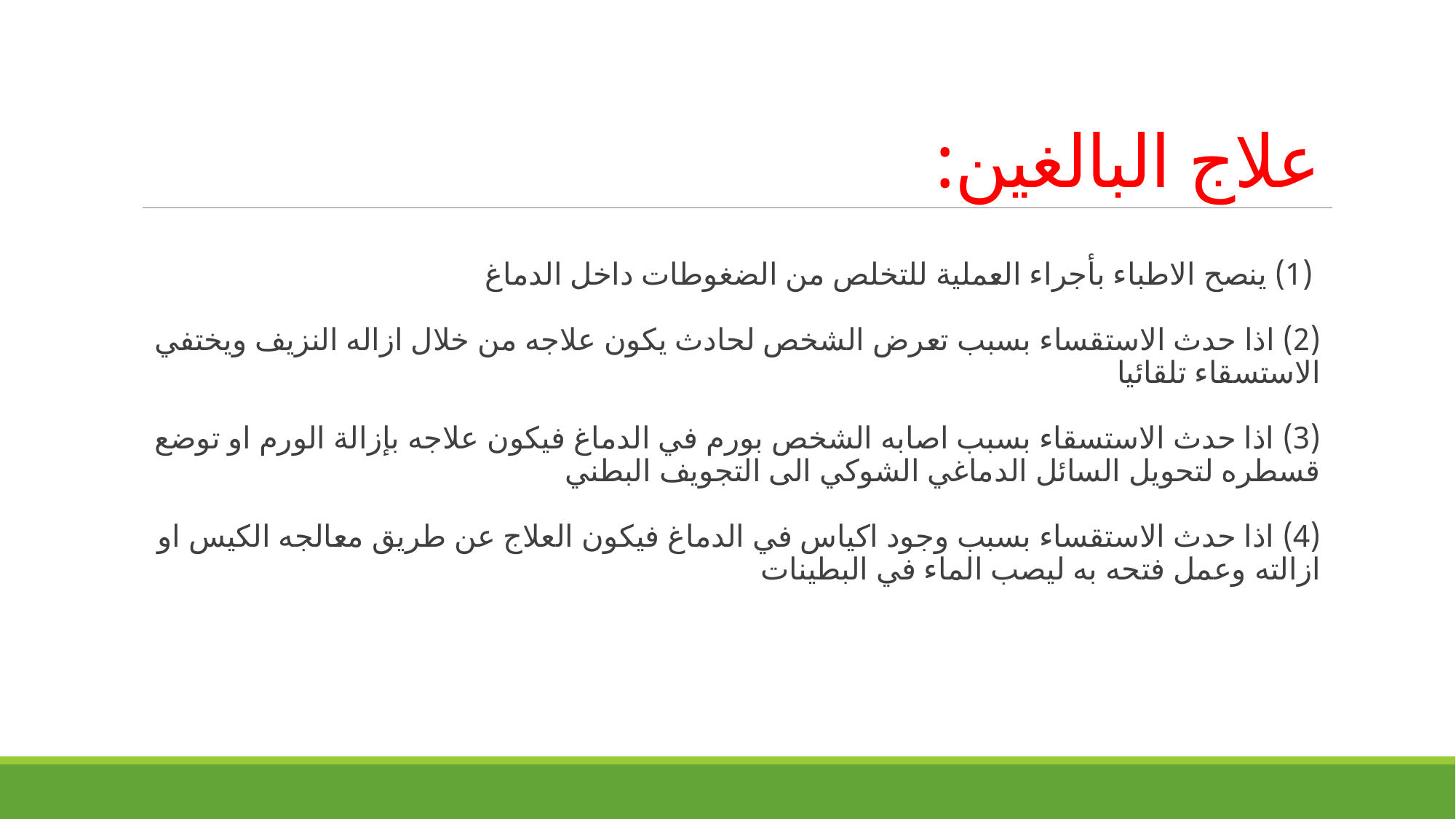

# علاج البالغين:
 (1) ينصح الاطباء بأجراء العملية للتخلص من الضغوطات داخل الدماغ
(2) اذا حدث الاستقساء بسبب تعرض الشخص لحادث يكون علاجه من خلال ازاله النزيف ويختفي الاستسقاء تلقائيا
(3) اذا حدث الاستسقاء بسبب اصابه الشخص بورم في الدماغ فيكون علاجه بإزالة الورم او توضع قسطره لتحويل السائل الدماغي الشوكي الى التجويف البطني
(4) اذا حدث الاستقساء بسبب وجود اكياس في الدماغ فيكون العلاج عن طريق معالجه الكيس او ازالته وعمل فتحه به ليصب الماء في البطينات